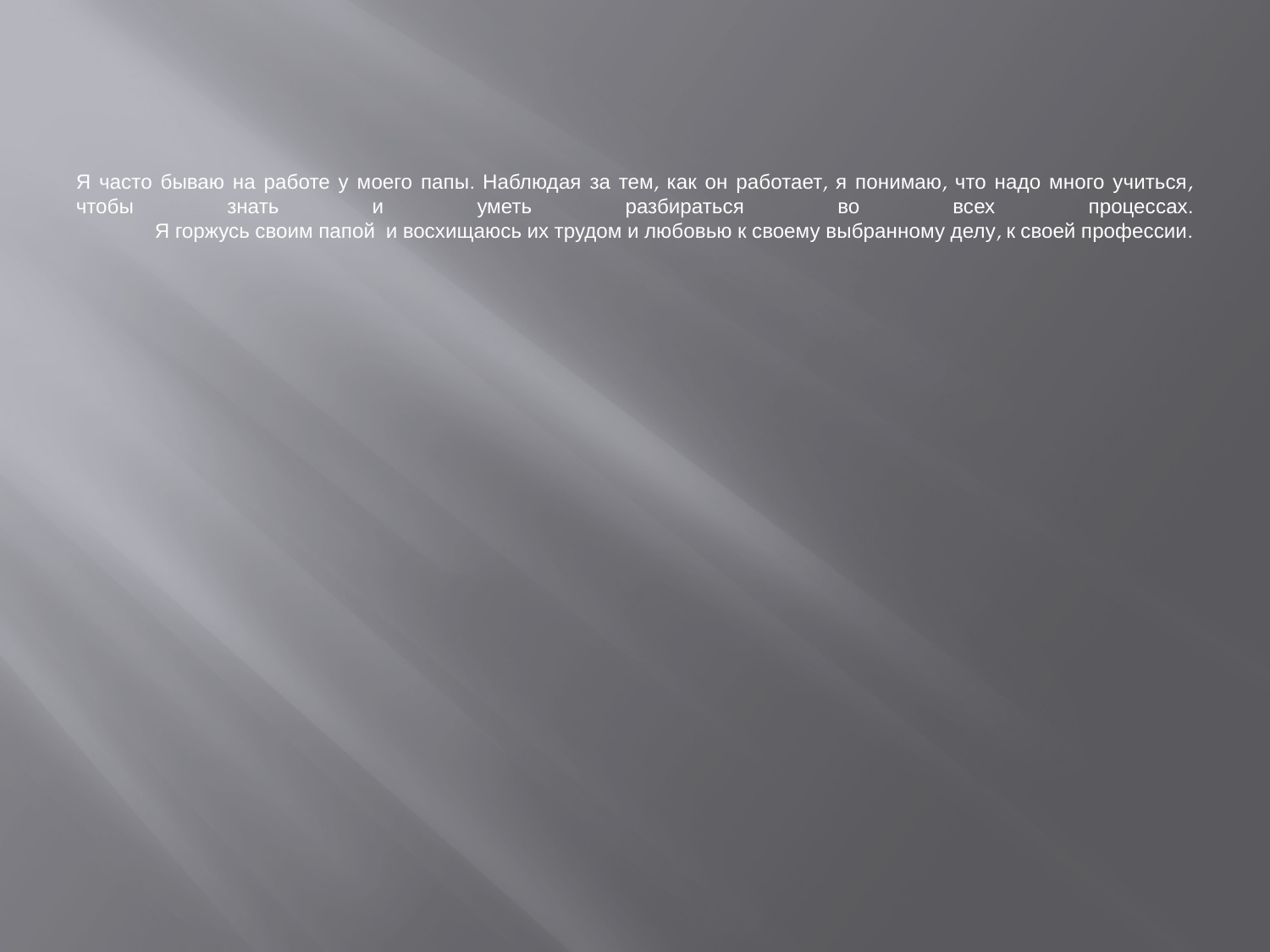

# Я часто бываю на работе у моего папы. Наблюдая за тем, как он работает, я понимаю, что надо много учиться, чтобы знать и уметь разбираться во всех процессах.                Я горжусь своим папой  и восхищаюсь их трудом и любовью к своему выбранному делу, к своей профессии.